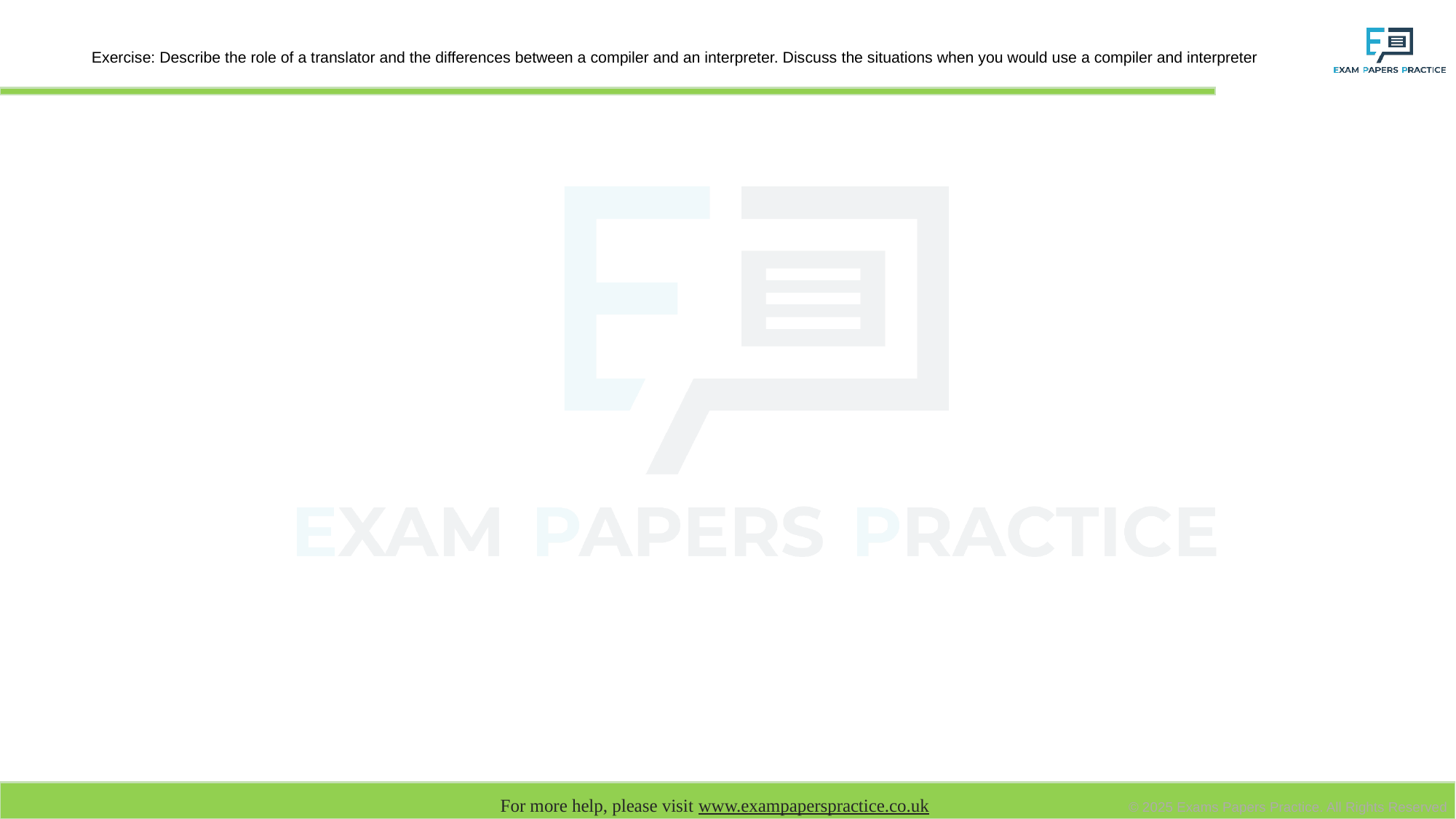

# Exercise: Describe the role of a translator and the differences between a compiler and an interpreter. Discuss the situations when you would use a compiler and interpreter